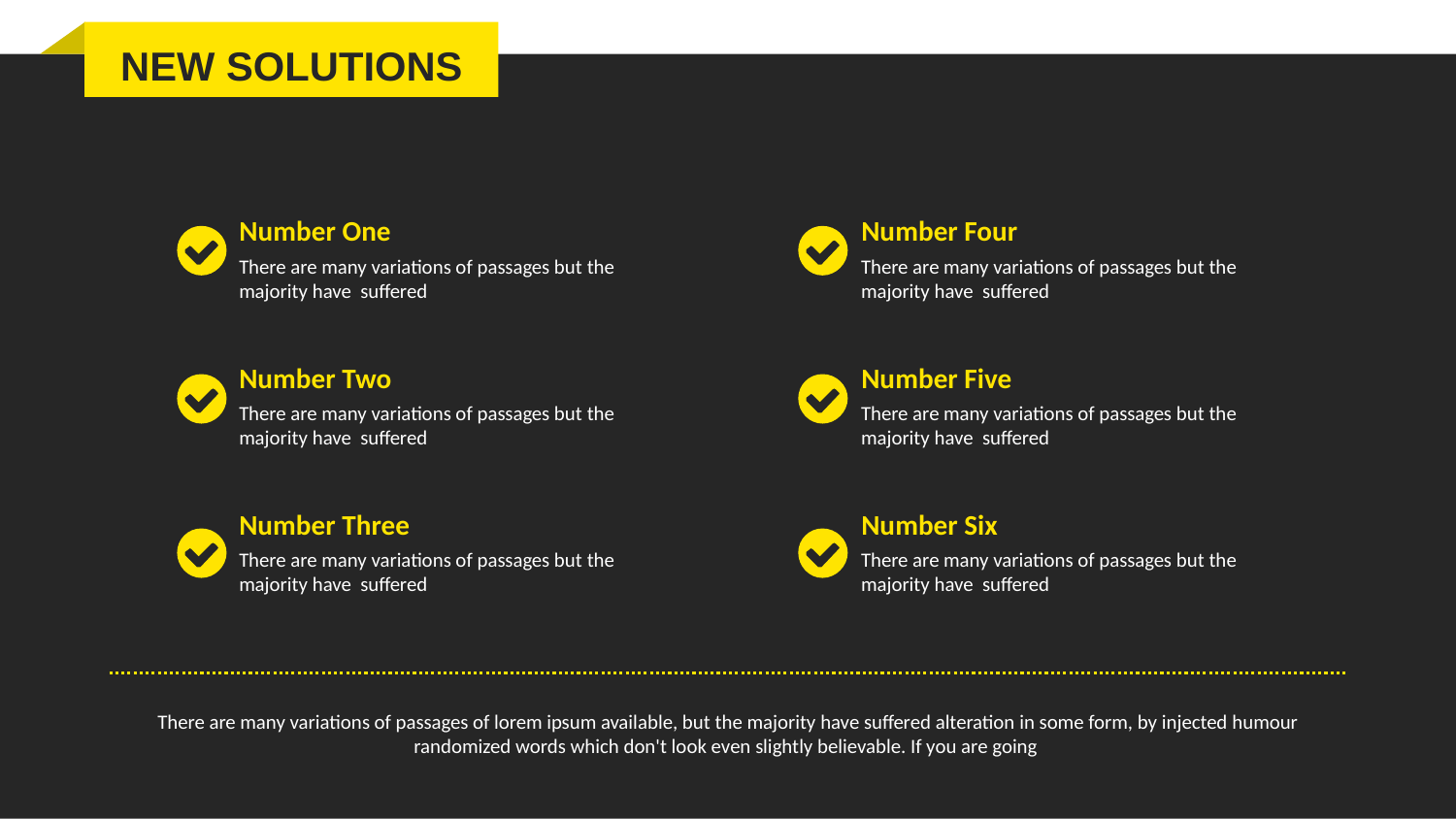

NEW SOLUTIONS

Number One
Number Four

There are many variations of passages but the majority have  suffered
There are many variations of passages but the majority have  suffered
Number Two
Number Five

There are many variations of passages but the majority have  suffered
There are many variations of passages but the majority have  suffered
Number Three
Number Six

There are many variations of passages but the majority have  suffered
There are many variations of passages but the majority have  suffered
There are many variations of passages of lorem ipsum available, but the majority have suffered alteration in some form, by injected humour randomized words which don't look even slightly believable. If you are going